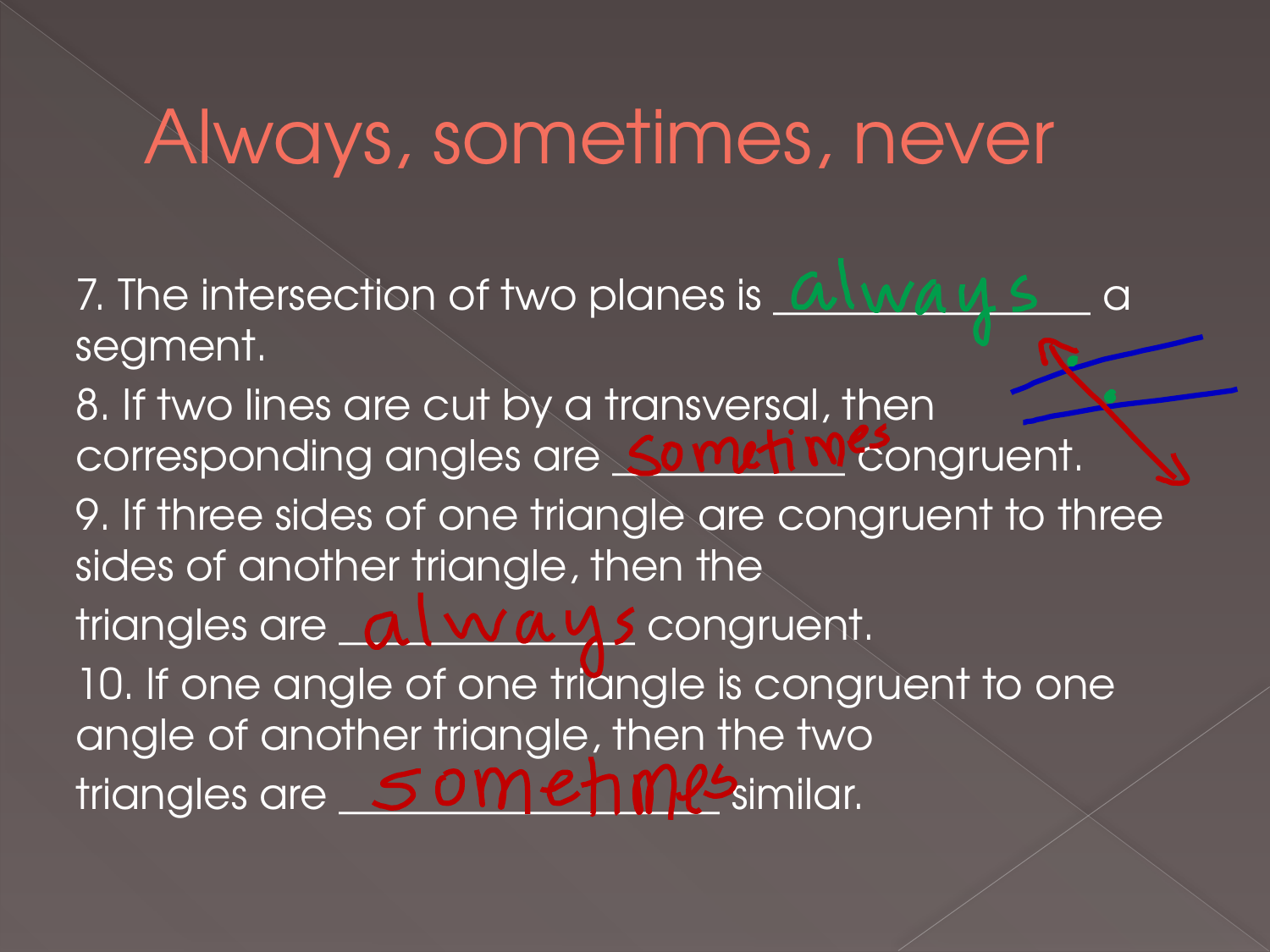

# Always, sometimes, never

7. The intersection of two planes is _______________ a segment.
8. If two lines are cut by a transversal, then corresponding angles are ___________ congruent.
9. If three sides of one triangle are congruent to three sides of another triangle, then the
triangles are ______________ congruent.
10. If one angle of one triangle is congruent to one angle of another triangle, then the two
triangles are __________________ similar.